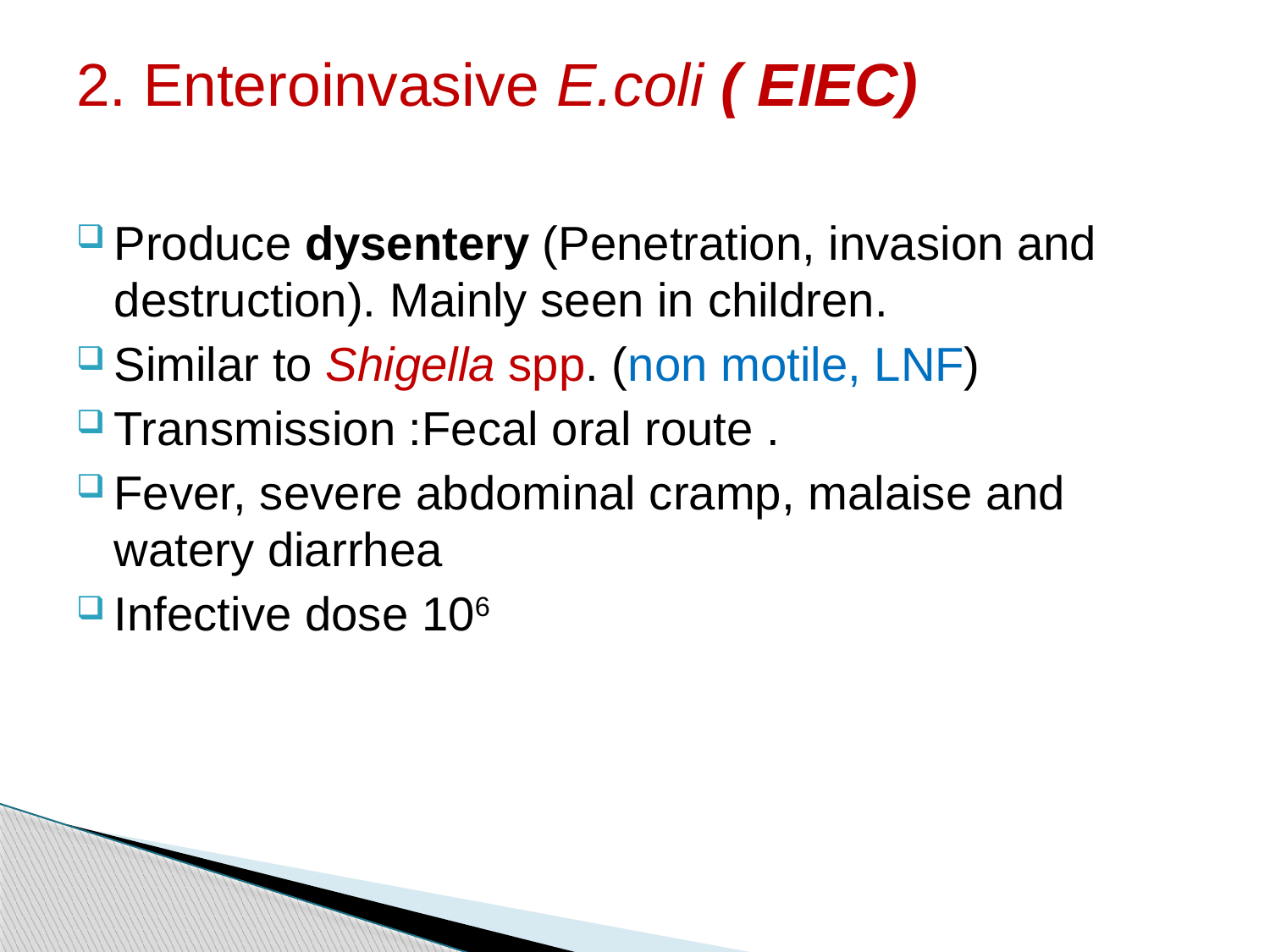

2. Enteroinvasive E.coli ( EIEC)
Produce dysentery (Penetration, invasion and destruction). Mainly seen in children.
Similar to Shigella spp. (non motile, LNF)
Transmission :Fecal oral route .
Fever, severe abdominal cramp, malaise and watery diarrhea
Infective dose 106